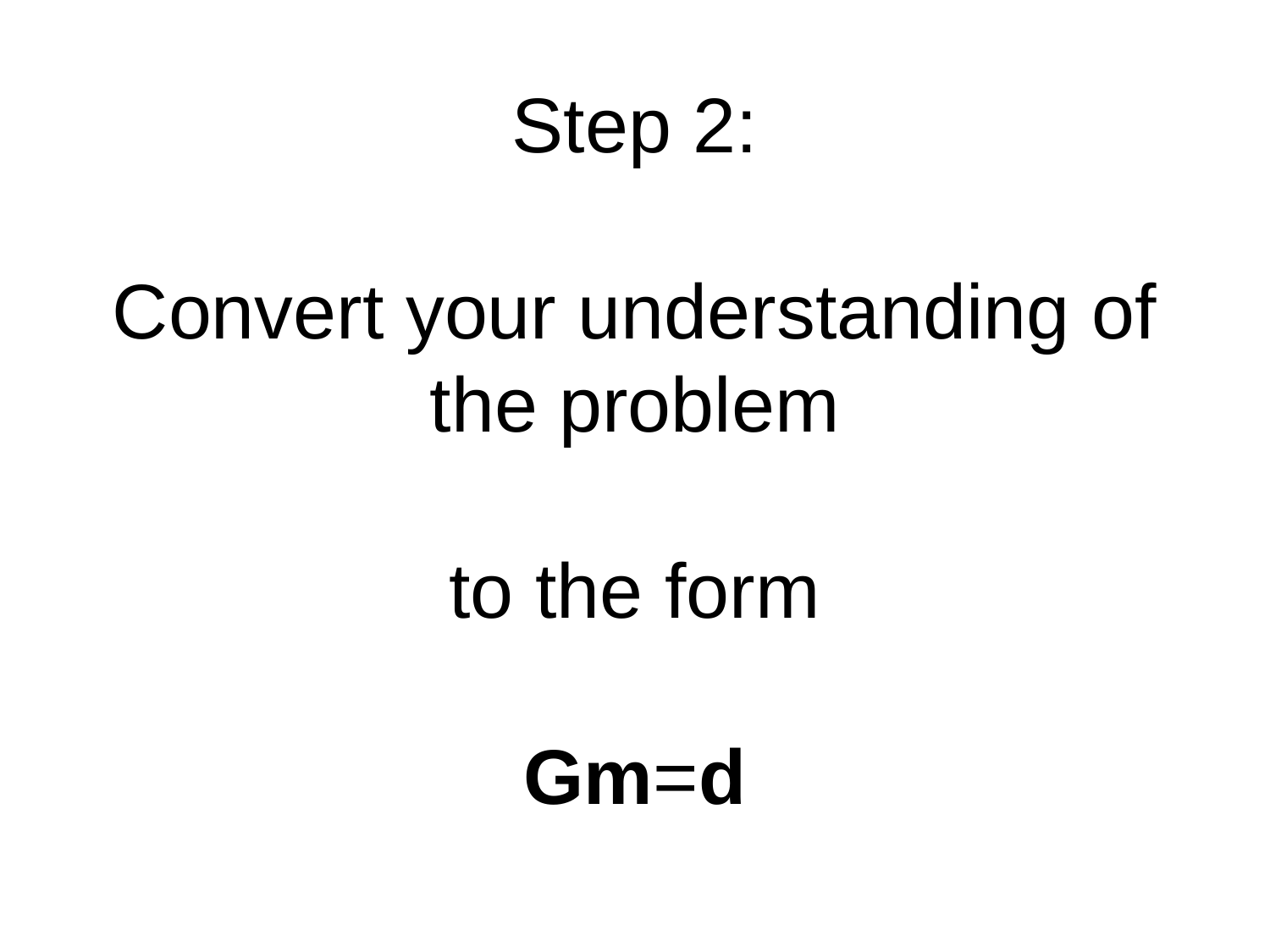

# Step 2: Convert your understanding of the problem to the form Gm=d